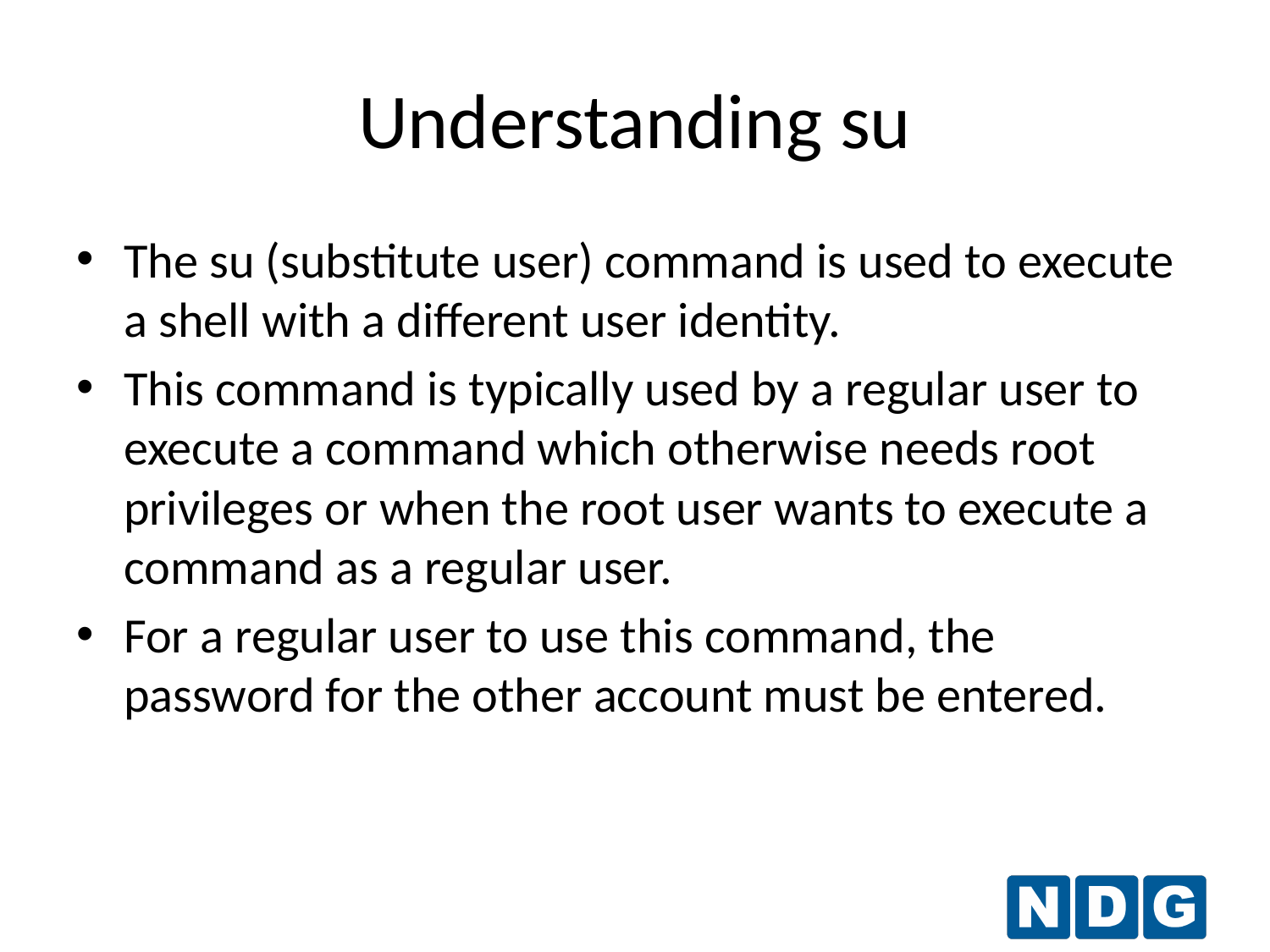

# Understanding su
The su (substitute user) command is used to execute a shell with a different user identity.
This command is typically used by a regular user to execute a command which otherwise needs root privileges or when the root user wants to execute a command as a regular user.
For a regular user to use this command, the password for the other account must be entered.